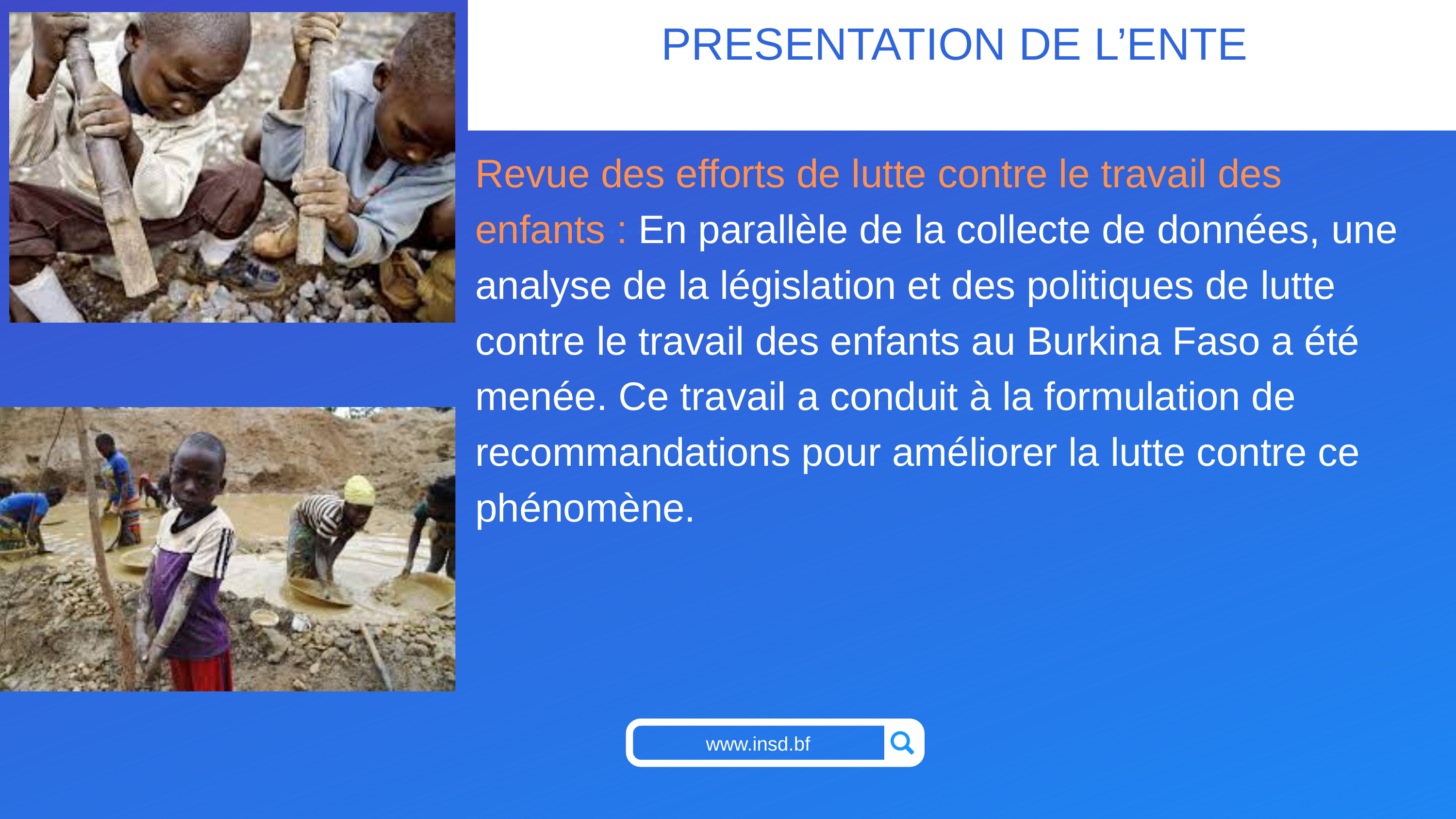

PRESENTATION DE L’ENTE

Revue des efforts de lutte contre le travail des enfants : En parallèle de la collecte de données, une analyse de la législation et des politiques de lutte contre le travail des enfants au Burkina Faso a été menée. Ce travail a conduit à la formulation de recommandations pour améliorer la lutte contre ce phénomène.

www.insd.bf